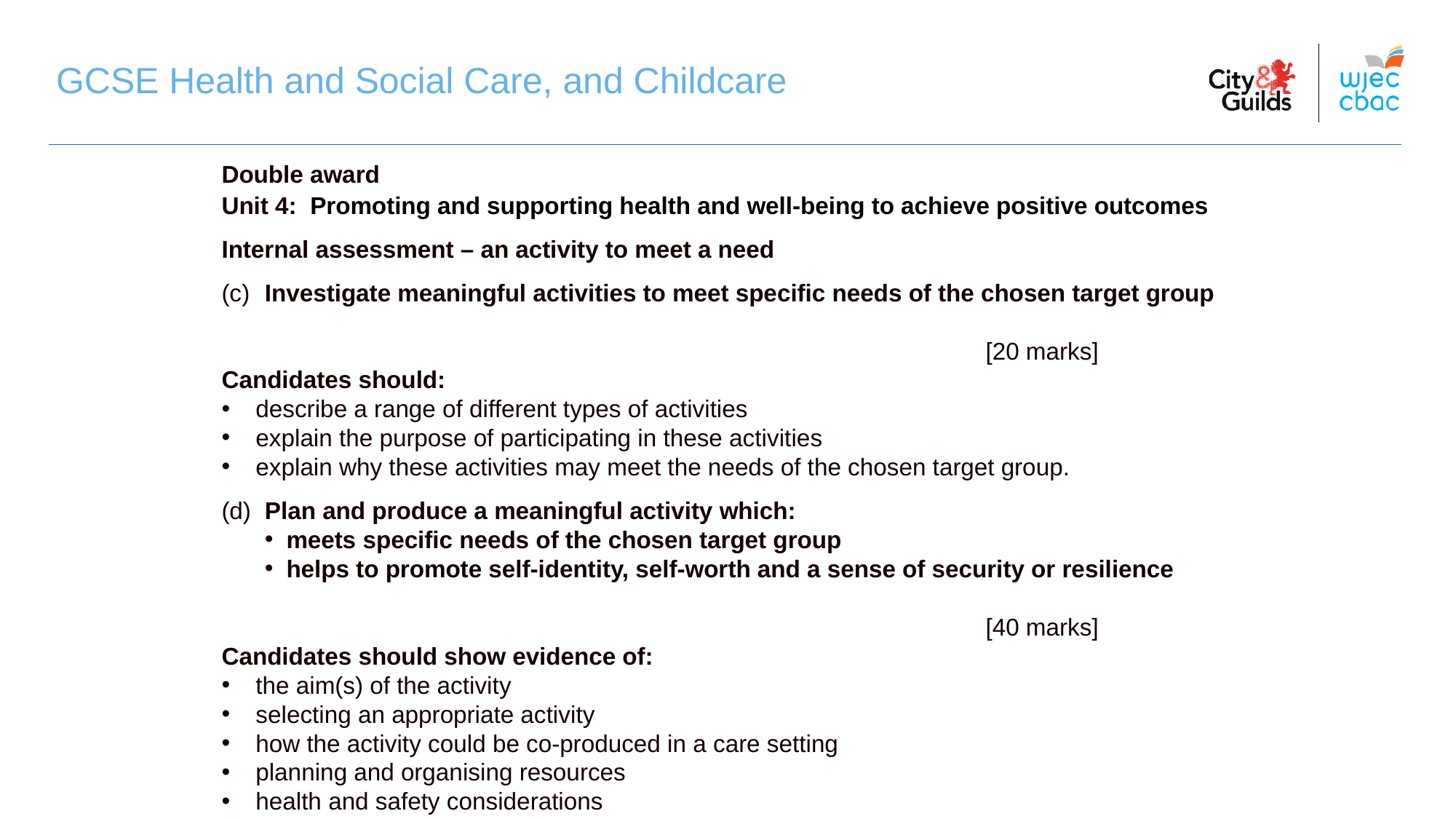

GCSE Health and Social Care, and Childcare
GCSE Health and Social Care, and Childcare
Double award
Unit 4:  Promoting and supporting health and well-being to achieve positive outcomes

Internal assessment – an activity to meet a need

(c)	Investigate meaningful activities to meet specific needs of the chosen target group
																[20 marks]
Candidates should:
describe a range of different types of activities
explain the purpose of participating in these activities
explain why these activities may meet the needs of the chosen target group.

(d)	Plan and produce a meaningful activity which:
meets specific needs of the chosen target group
helps to promote self-identity, self-worth and a sense of security or resilience
																[40 marks]
Candidates should show evidence of:
the aim(s) of the activity
selecting an appropriate activity
how the activity could be co-produced in a care setting
planning and organising resources
health and safety considerations
the activity
gaining feedback on the activity